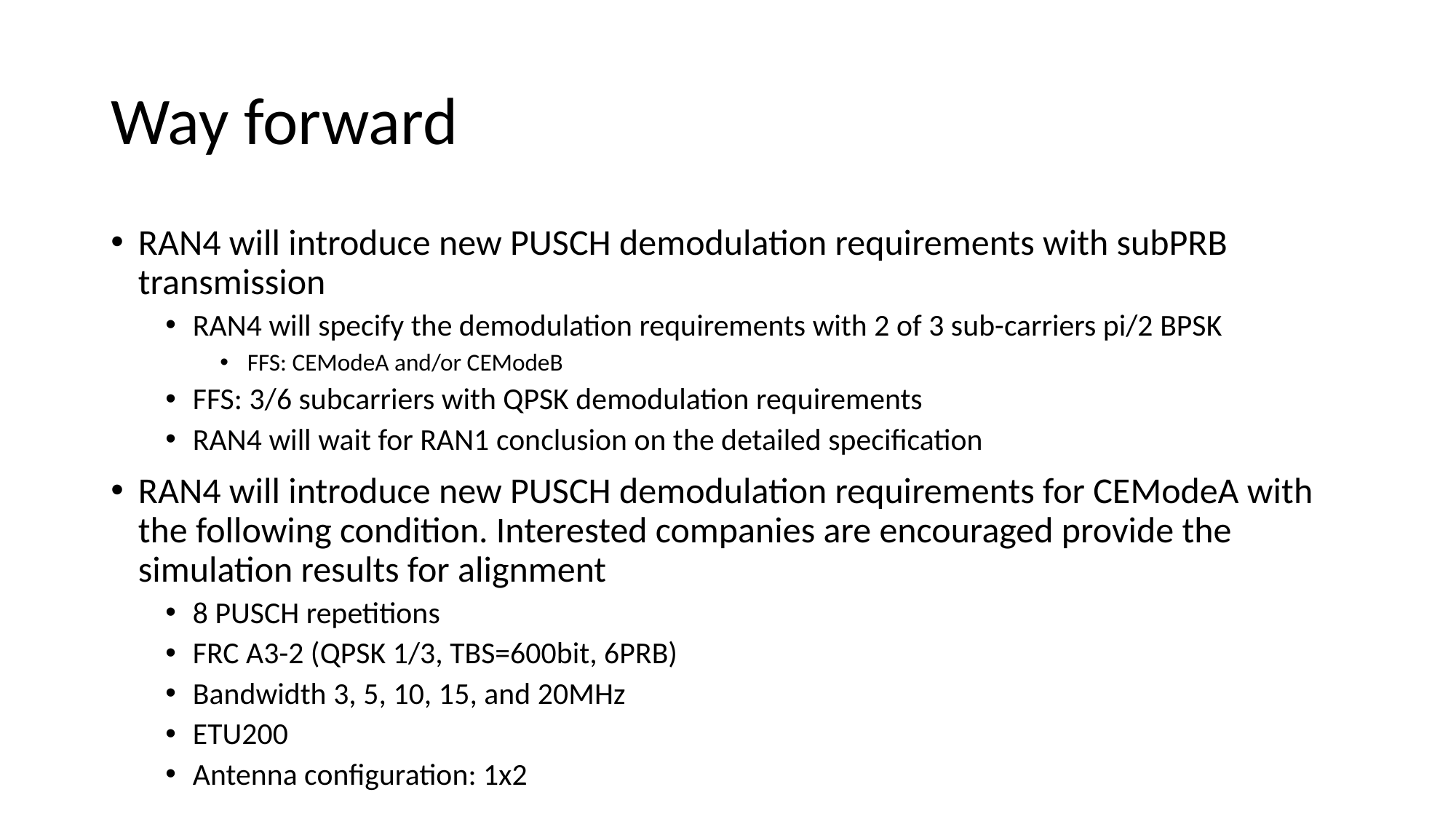

# Way forward
RAN4 will introduce new PUSCH demodulation requirements with subPRB transmission
RAN4 will specify the demodulation requirements with 2 of 3 sub-carriers pi/2 BPSK
FFS: CEModeA and/or CEModeB
FFS: 3/6 subcarriers with QPSK demodulation requirements
RAN4 will wait for RAN1 conclusion on the detailed specification
RAN4 will introduce new PUSCH demodulation requirements for CEModeA with the following condition. Interested companies are encouraged provide the simulation results for alignment
8 PUSCH repetitions
FRC A3-2 (QPSK 1/3, TBS=600bit, 6PRB)
Bandwidth 3, 5, 10, 15, and 20MHz
ETU200
Antenna configuration: 1x2